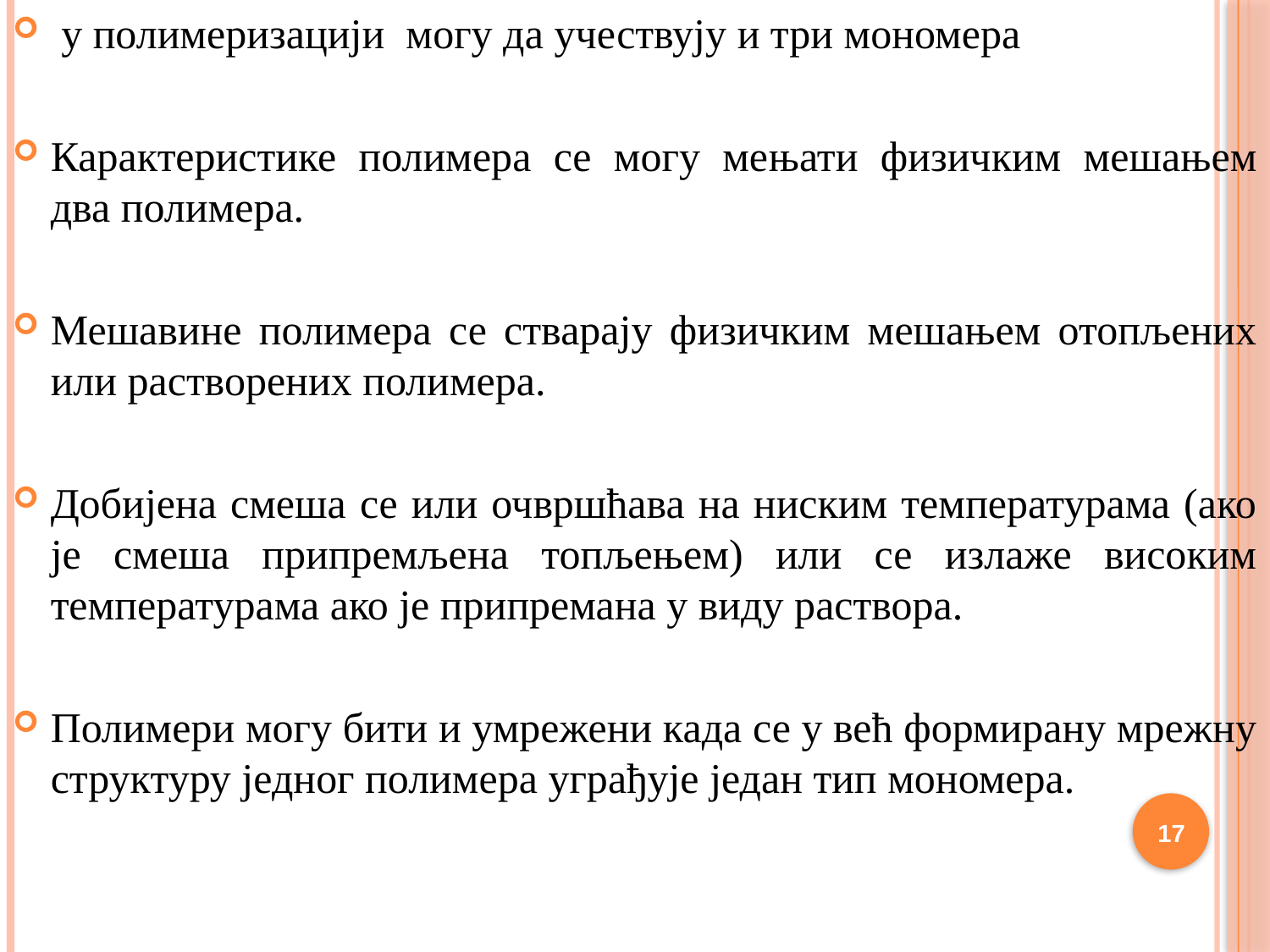

у полимеризацији  могу да учествују и три мономера

Карактеристике полимера се могу мењати физичким мешањем два полимера.

Мешавине полимера се стварају физичким мешањем отопљених или растворених полимера.

Добијена смеша се или очвршћава на ниским температурама (ако је смеша припремљена топљењем) или се излаже високим температурама ако је припремана у виду раствора.

Полимери могу бити и умрежени када се у већ формирану мрежну структуру једног полимера уграђује један тип мономера.

17